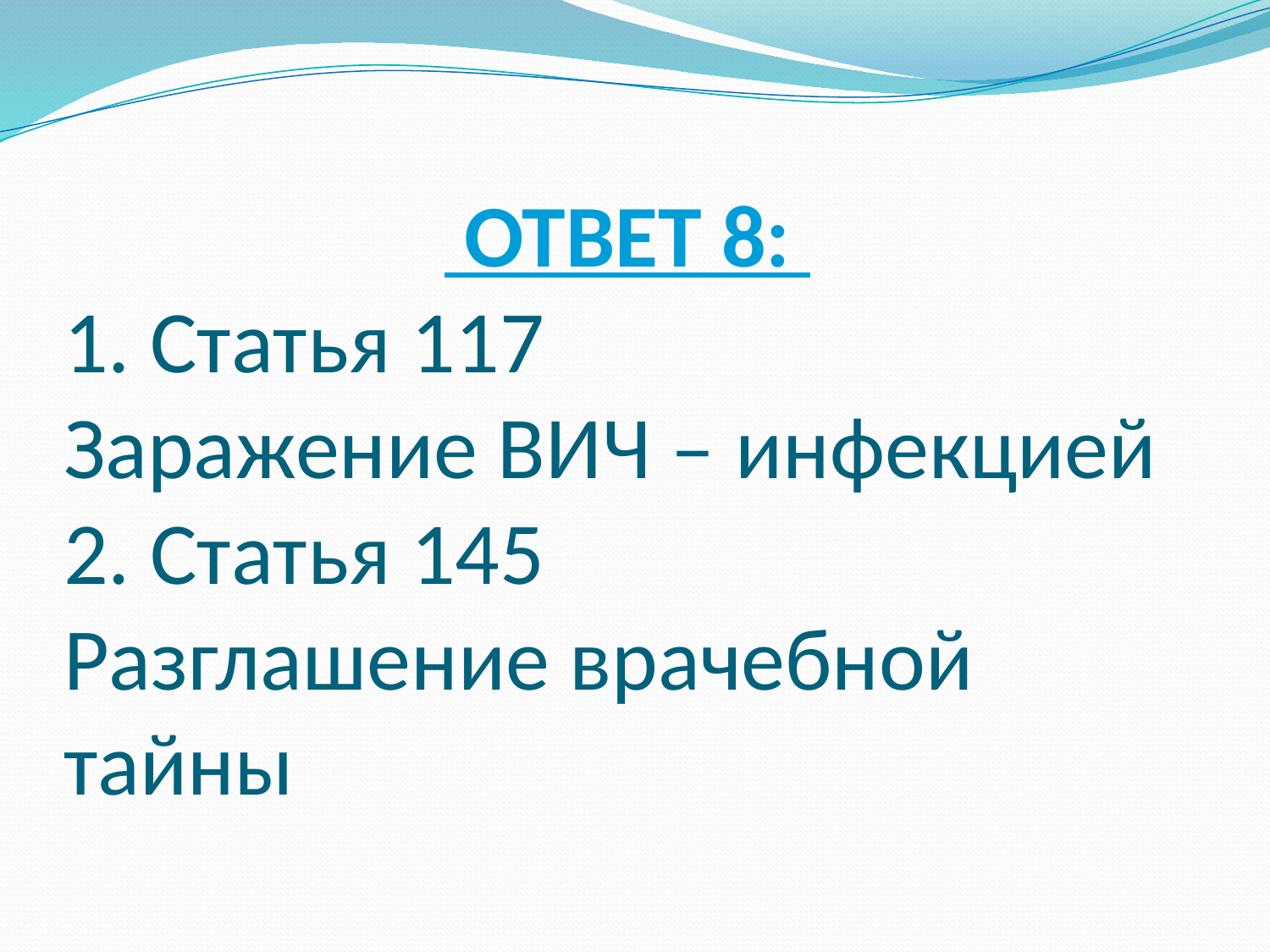

# ОТВЕТ 8: 1. Статья 117 Заражение ВИЧ – инфекцией 2. Статья 145 Разглашение врачебной тайны